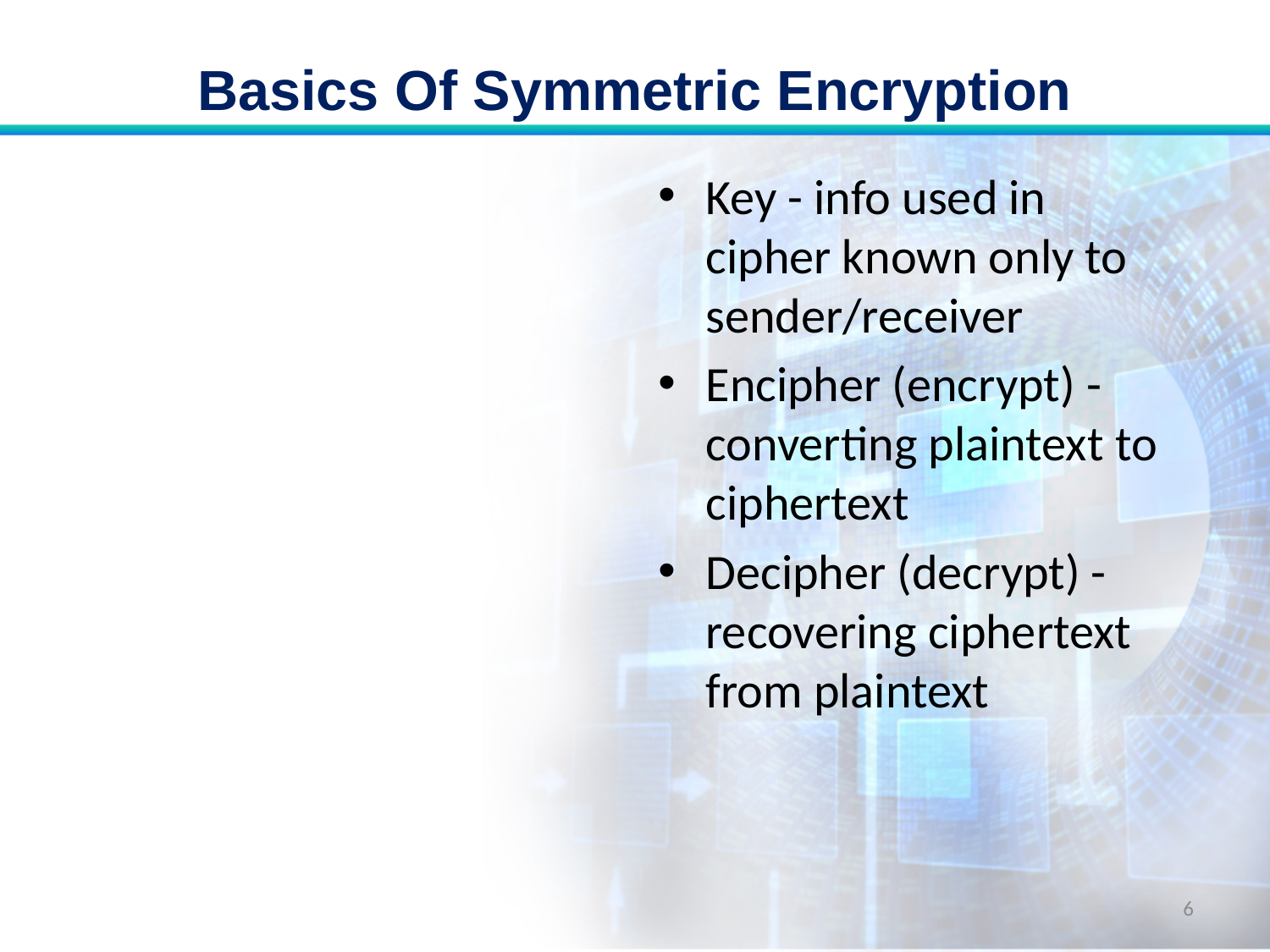

# Basics Of Symmetric Encryption
Key - info used in cipher known only to sender/receiver
Encipher (encrypt) - converting plaintext to ciphertext
Decipher (decrypt) - recovering ciphertext from plaintext
6